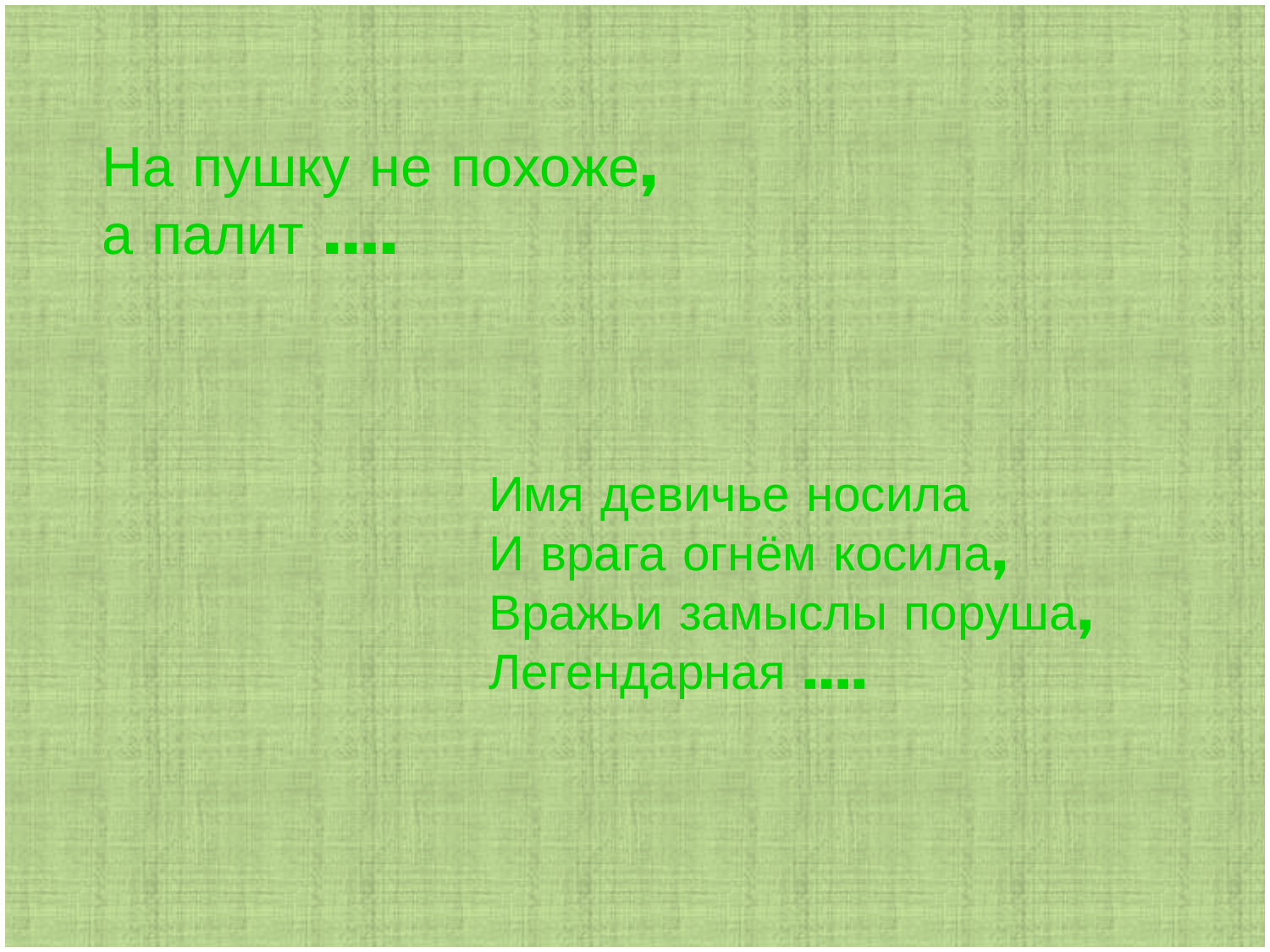

На пушку не похоже, а палит ….
Имя девичье носила
И врага огнём косила,
Вражьи замыслы поруша,
Легендарная ….